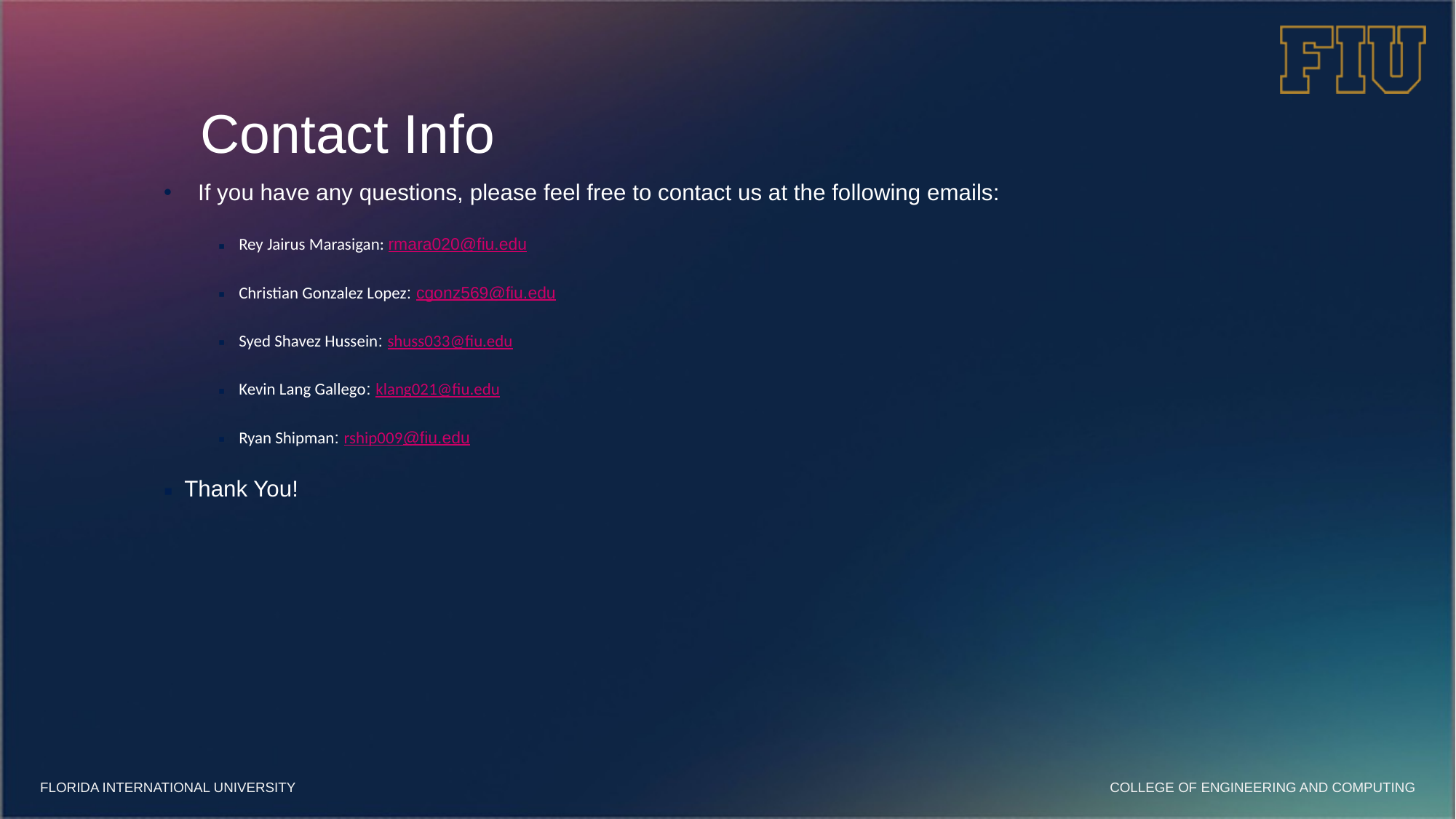

# Contact Info
If you have any questions, please feel free to contact us at the following emails:
Rey Jairus Marasigan: rmara020@fiu.edu
Christian Gonzalez Lopez: cgonz569@fiu.edu
Syed Shavez Hussein: shuss033@fiu.edu
Kevin Lang Gallego: klang021@fiu.edu
Ryan Shipman: rship009@fiu.edu
Thank You!